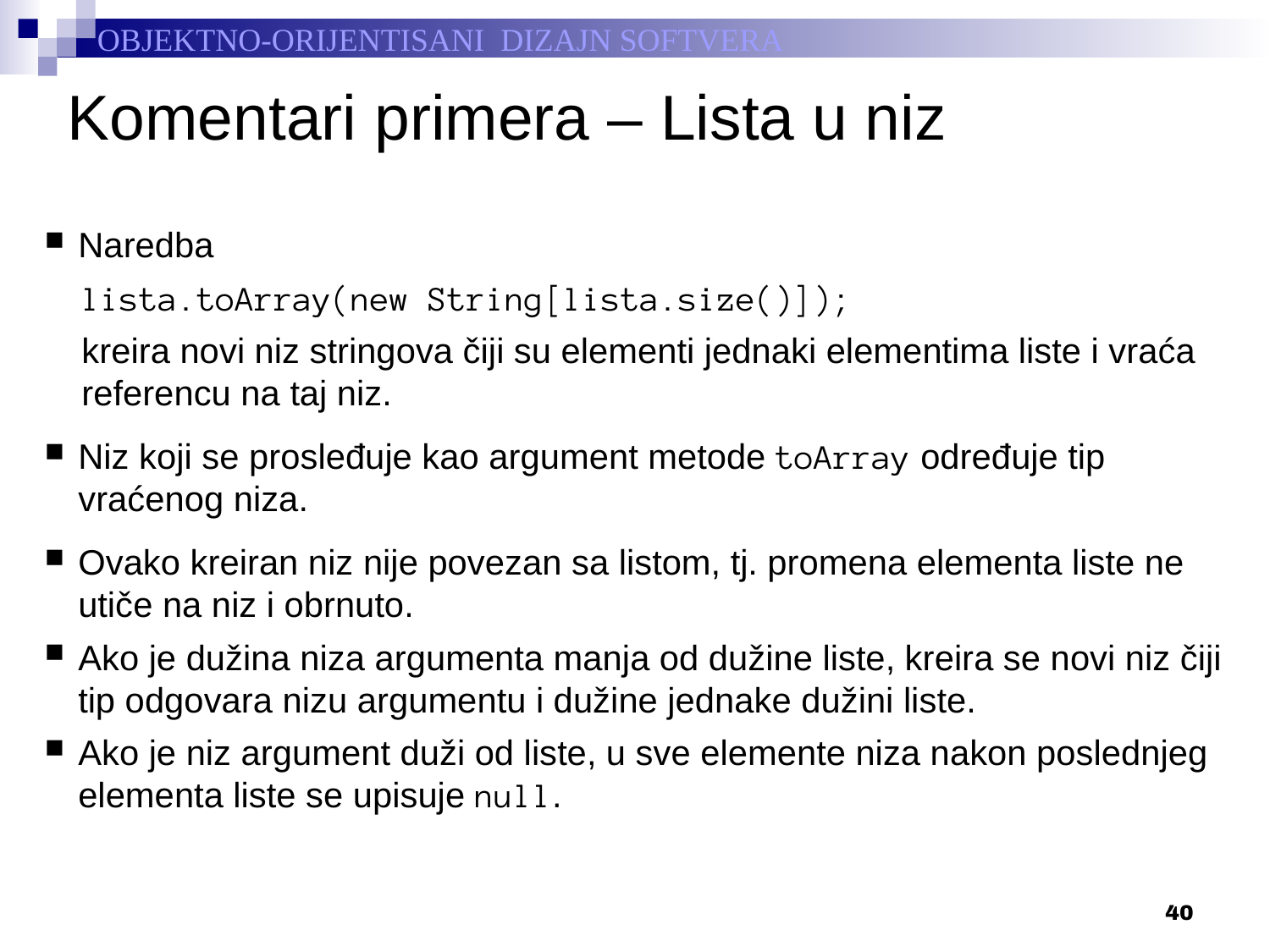

# Komentari primera – Lista u niz
Naredba
lista.toArray(new String[lista.size()]);
kreira novi niz stringova čiji su elementi jednaki elementima liste i vraća referencu na taj niz.
Niz koji se prosleđuje kao argument metode toArray određuje tip vraćenog niza.
Ovako kreiran niz nije povezan sa listom, tj. promena elementa liste ne utiče na niz i obrnuto.
Ako je dužina niza argumenta manja od dužine liste, kreira se novi niz čiji tip odgovara nizu argumentu i dužine jednake dužini liste.
Ako je niz argument duži od liste, u sve elemente niza nakon poslednjeg elementa liste se upisuje null.

40